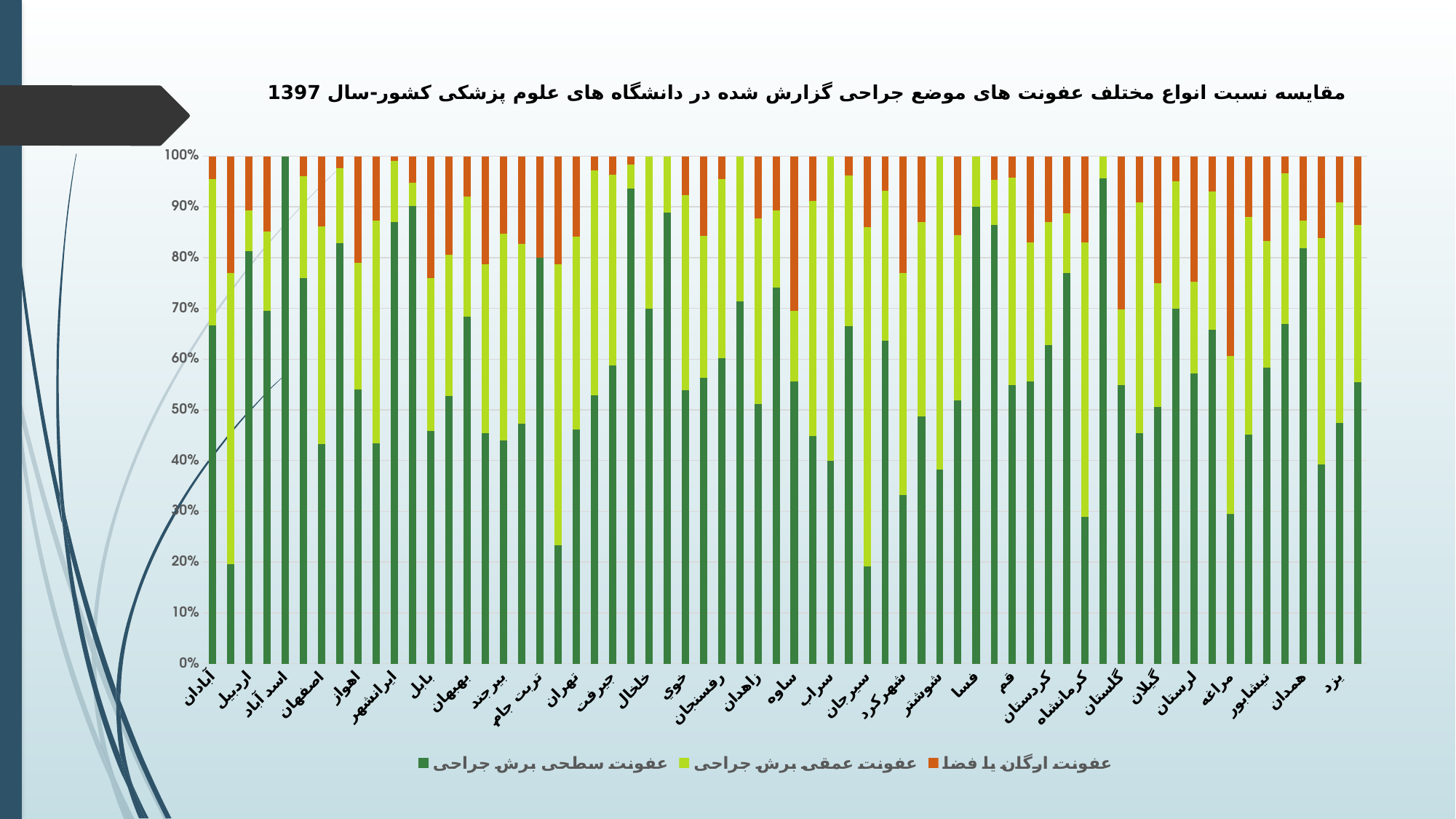

# مقایسه نسبت انواع مختلف عفونت های موضع جراحی گزارش شده در دانشگاه های علوم پزشکی کشور-سال 1397

### Chart

| Category | عفونت سطحی برش جراحی | عفونت عمقی برش جراحی | عفونت ارگان یا فضا |
|---|---|---|---|
| آبادان | 88.0 | 38.0 | 6.0 |
| اراک | 33.0 | 97.0 | 39.0 |
| اردبيل | 205.0 | 20.0 | 27.0 |
| اروميه | 479.0 | 108.0 | 102.0 |
| اسد آباد | 1.0 | 0.0 | 0.0 |
| اسفراين | 19.0 | 5.0 | 1.0 |
| اصفهان | 653.0 | 647.0 | 208.0 |
| البرز | 599.0 | 107.0 | 17.0 |
| اهواز | 690.0 | 318.0 | 269.0 |
| ايران | 738.0 | 749.0 | 215.0 |
| ايرانشهر | 101.0 | 14.0 | 1.0 |
| ايلام | 156.0 | 8.0 | 9.0 |
| بابل | 179.0 | 118.0 | 94.0 |
| بم | 19.0 | 10.0 | 7.0 |
| بهبهان | 26.0 | 9.0 | 3.0 |
| بوشهر | 238.0 | 174.0 | 112.0 |
| بيرجند | 66.0 | 61.0 | 23.0 |
| تبريز | 402.0 | 302.0 | 147.0 |
| تربت جام | 16.0 | 0.0 | 4.0 |
| تربت حيدريه | 24.0 | 57.0 | 22.0 |
| تهران | 1279.0 | 1056.0 | 442.0 |
| جهرم | 37.0 | 31.0 | 2.0 |
| جيرفت | 128.0 | 82.0 | 8.0 |
| خراسان شمالي | 118.0 | 6.0 | 2.0 |
| خلخال | 7.0 | 3.0 | 0.0 |
| خمين | 8.0 | 1.0 | 0.0 |
| خوي | 7.0 | 5.0 | 1.0 |
| دزفول | 115.0 | 57.0 | 32.0 |
| رفسنجان | 53.0 | 31.0 | 4.0 |
| زابل | 5.0 | 2.0 | 0.0 |
| زاهدان | 92.0 | 66.0 | 22.0 |
| زنجان | 234.0 | 48.0 | 34.0 |
| ساوه | 40.0 | 10.0 | 22.0 |
| سبزوار | 56.0 | 58.0 | 11.0 |
| سراب | 4.0 | 6.0 | 0.0 |
| سمنان | 105.0 | 47.0 | 6.0 |
| سيرجان | 22.0 | 77.0 | 16.0 |
| شاهرود | 28.0 | 13.0 | 3.0 |
| شهرکرد | 75.0 | 99.0 | 52.0 |
| شهيد بهشتي | 958.0 | 752.0 | 255.0 |
| شوشتر | 21.0 | 34.0 | 0.0 |
| شيراز | 1092.0 | 686.0 | 326.0 |
| فسا | 145.0 | 16.0 | 0.0 |
| قزوين | 1417.0 | 146.0 | 76.0 |
| قم | 90.0 | 67.0 | 7.0 |
| کاشان | 75.0 | 37.0 | 23.0 |
| کردستان | 228.0 | 88.0 | 47.0 |
| کرمان | 321.0 | 49.0 | 47.0 |
| کرمانشاه | 126.0 | 237.0 | 74.0 |
| گراش | 22.0 | 1.0 | 0.0 |
| گلستان | 300.0 | 81.0 | 165.0 |
| گناباد | 5.0 | 5.0 | 1.0 |
| گيلان | 316.0 | 152.0 | 156.0 |
| لارستان | 14.0 | 5.0 | 1.0 |
| لرستان | 252.0 | 80.0 | 109.0 |
| مازندران | 530.0 | 219.0 | 56.0 |
| مراغه | 18.0 | 19.0 | 24.0 |
| مشهد | 900.0 | 859.0 | 238.0 |
| نيشابور | 7.0 | 3.0 | 2.0 |
| هرمزگان | 520.0 | 231.0 | 26.0 |
| همدان | 618.0 | 41.0 | 96.0 |
| ياسوج | 22.0 | 25.0 | 9.0 |
| يزد | 276.0 | 253.0 | 53.0 |
| کشور | 15418.0 | 8626.0 | 3754.0 |